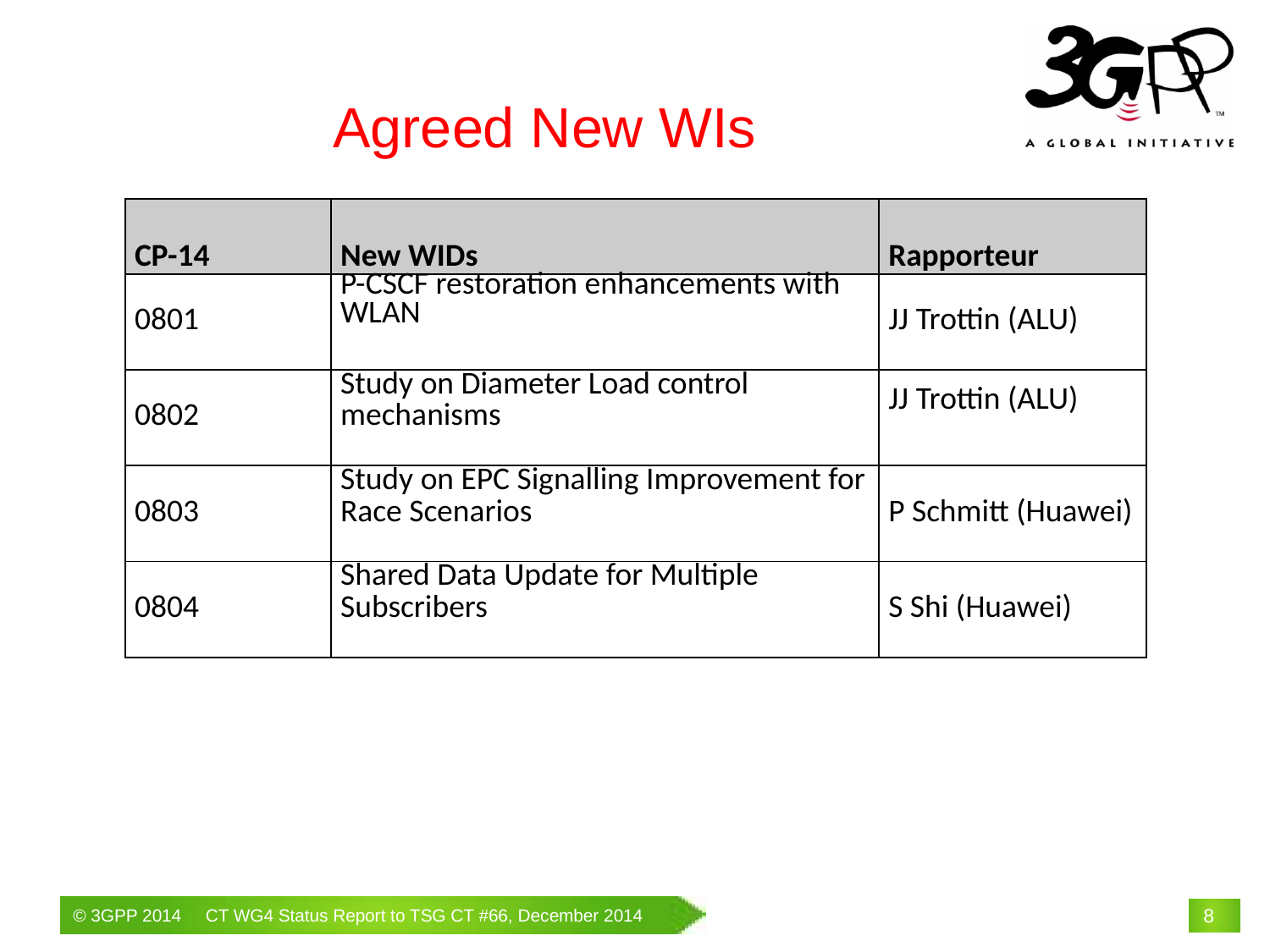

# Agreed New WIs
| CP-14 | New WIDs | Rapporteur |
| --- | --- | --- |
| 0801 | P-CSCF restoration enhancements with WLAN | JJ Trottin (ALU) |
| 0802 | Study on Diameter Load control mechanisms | JJ Trottin (ALU) |
| 0803 | Study on EPC Signalling Improvement for Race Scenarios | P Schmitt (Huawei) |
| 0804 | Shared Data Update for Multiple Subscribers | S Shi (Huawei) |